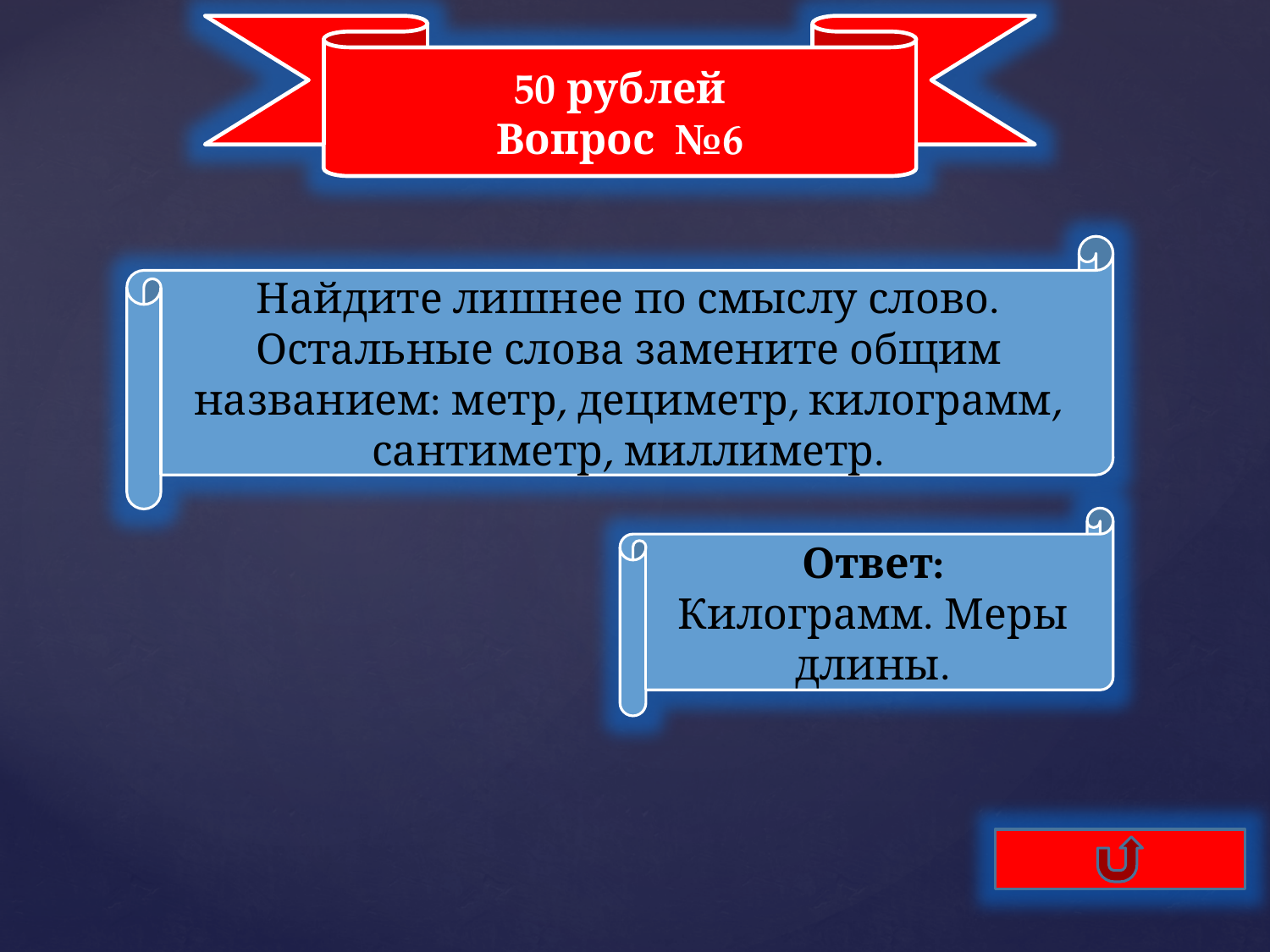

50 рублей
Вопрос  №6
Найдите лишнее по смыслу слово. Остальные слова замените общим названием: метр, дециметр, килограмм, сантиметр, миллиметр.
Ответ:
Килограмм. Меры длины.